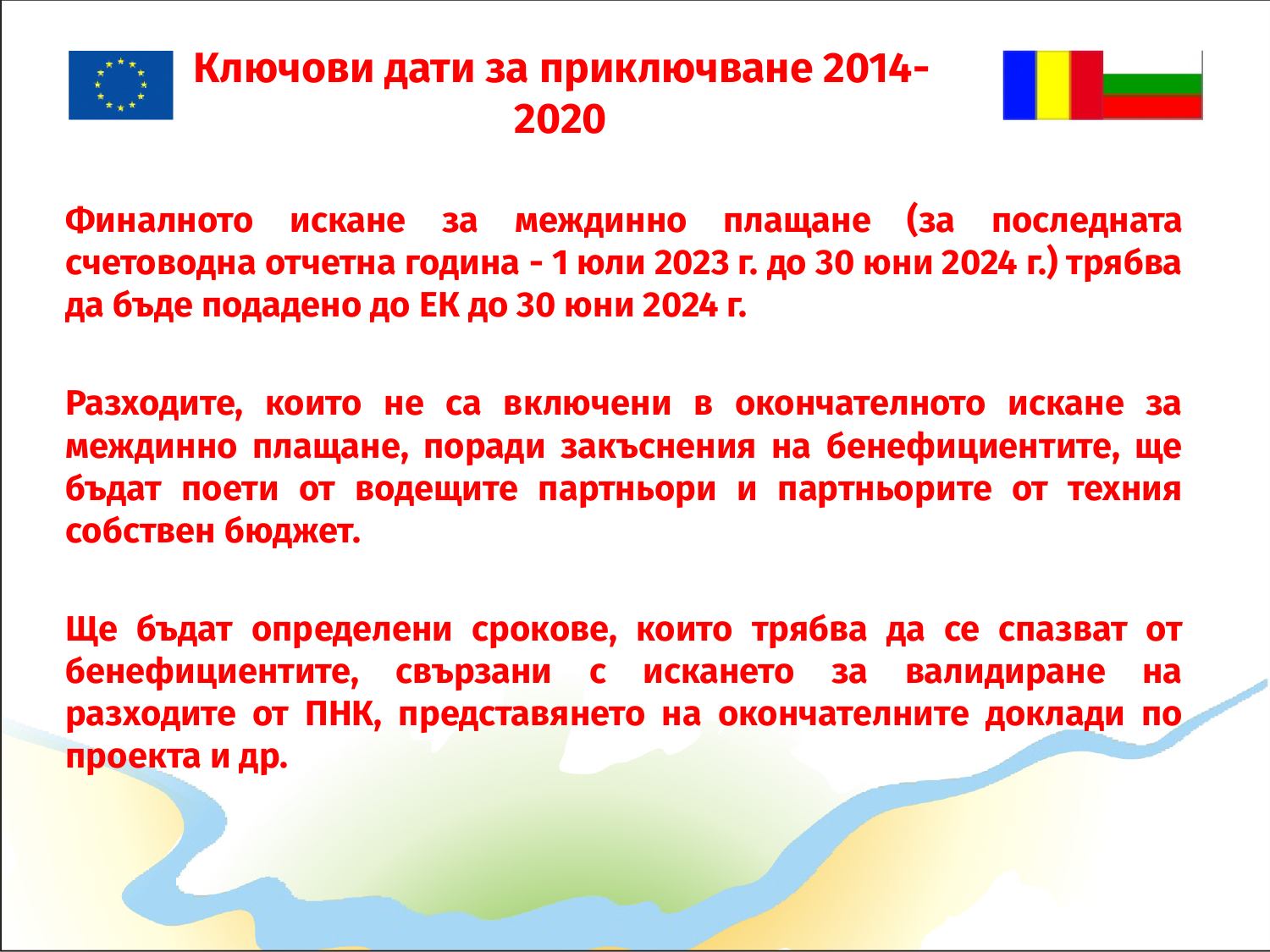

Ключови дати за приключване 2014-2020

Финалното искане за междинно плащане (за последната счетоводна отчетна година - 1 юли 2023 г. до 30 юни 2024 г.) трябва да бъде подадено до ЕК до 30 юни 2024 г.

Разходите, които не са включени в окончателното искане за междинно плащане, поради закъснения на бенефициентите, ще бъдат поети от водещите партньори и партньорите от техния собствен бюджет.

Ще бъдат определени срокове, които трябва да се спазват от бенефициентите, свързани с искането за валидиране на разходите от ПНК, представянето на окончателните доклади по проекта и др.